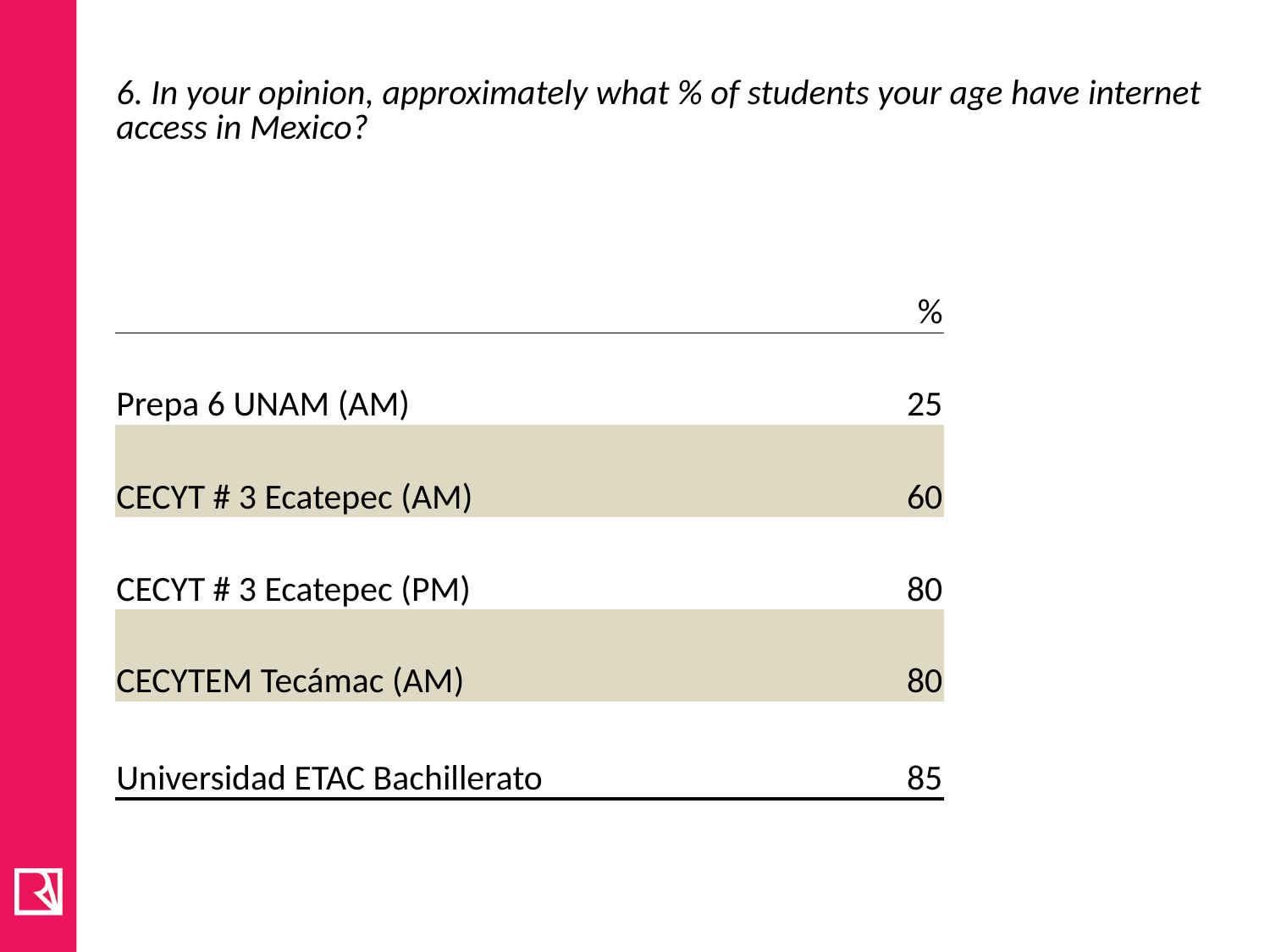

| 6. In your opinion, approximately what % of students your age have internet access in Mexico? |  |  |
| --- | --- | --- |
|  |  |  |
|  | % |  |
| Prepa 6 UNAM (AM) | 25 |  |
| CECYT # 3 Ecatepec (AM) | 60 |  |
| CECYT # 3 Ecatepec (PM) | 80 |  |
| CECYTEM Tecámac (AM) | 80 |  |
| Universidad ETAC Bachillerato | 85 |  |
|  |  |  |